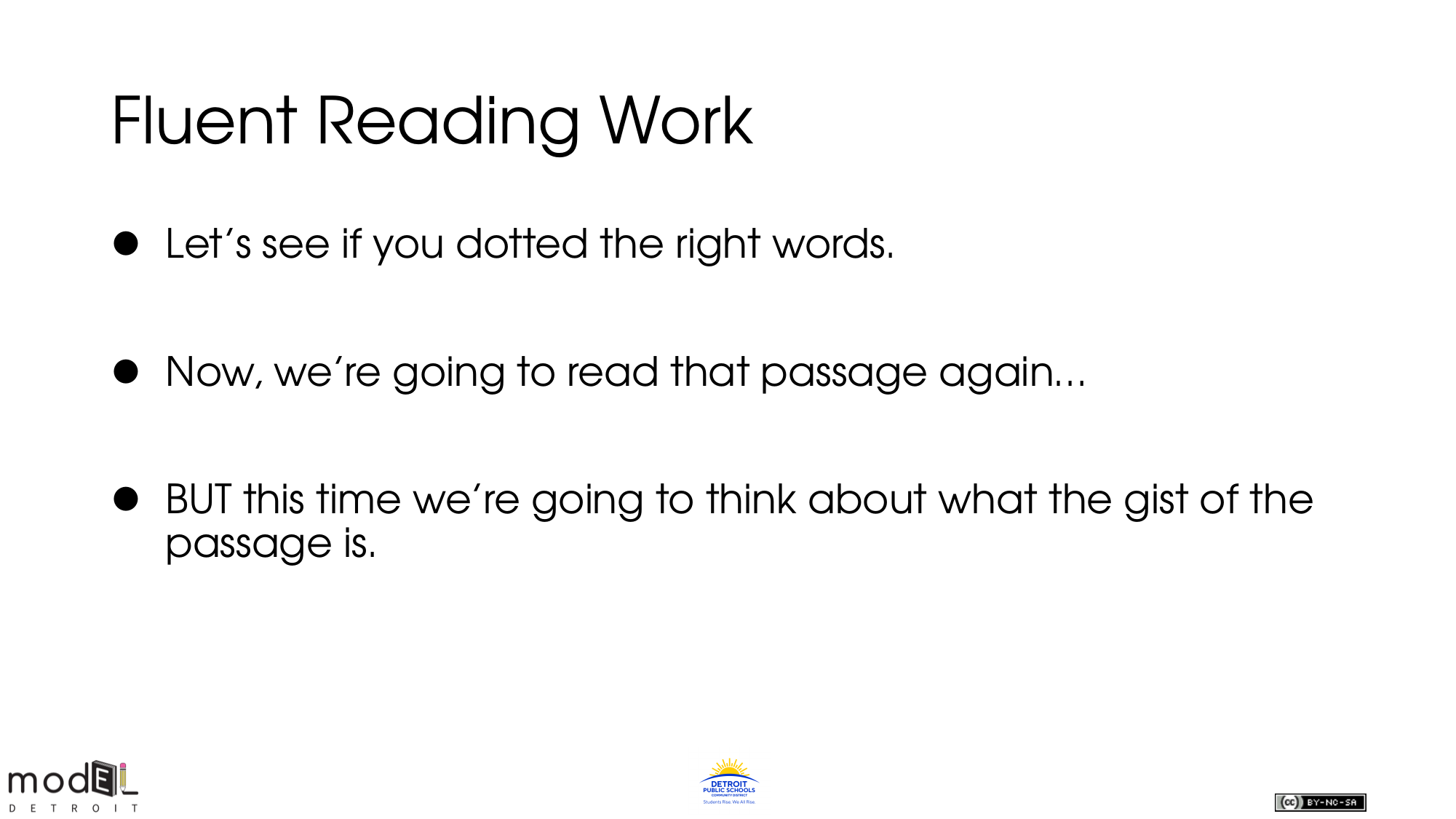

# Fluent Reading Work
Let’s see if you dotted the right words.

Now, we’re going to read that passage again…

BUT this time we’re going to think about what the gist of the passage is.